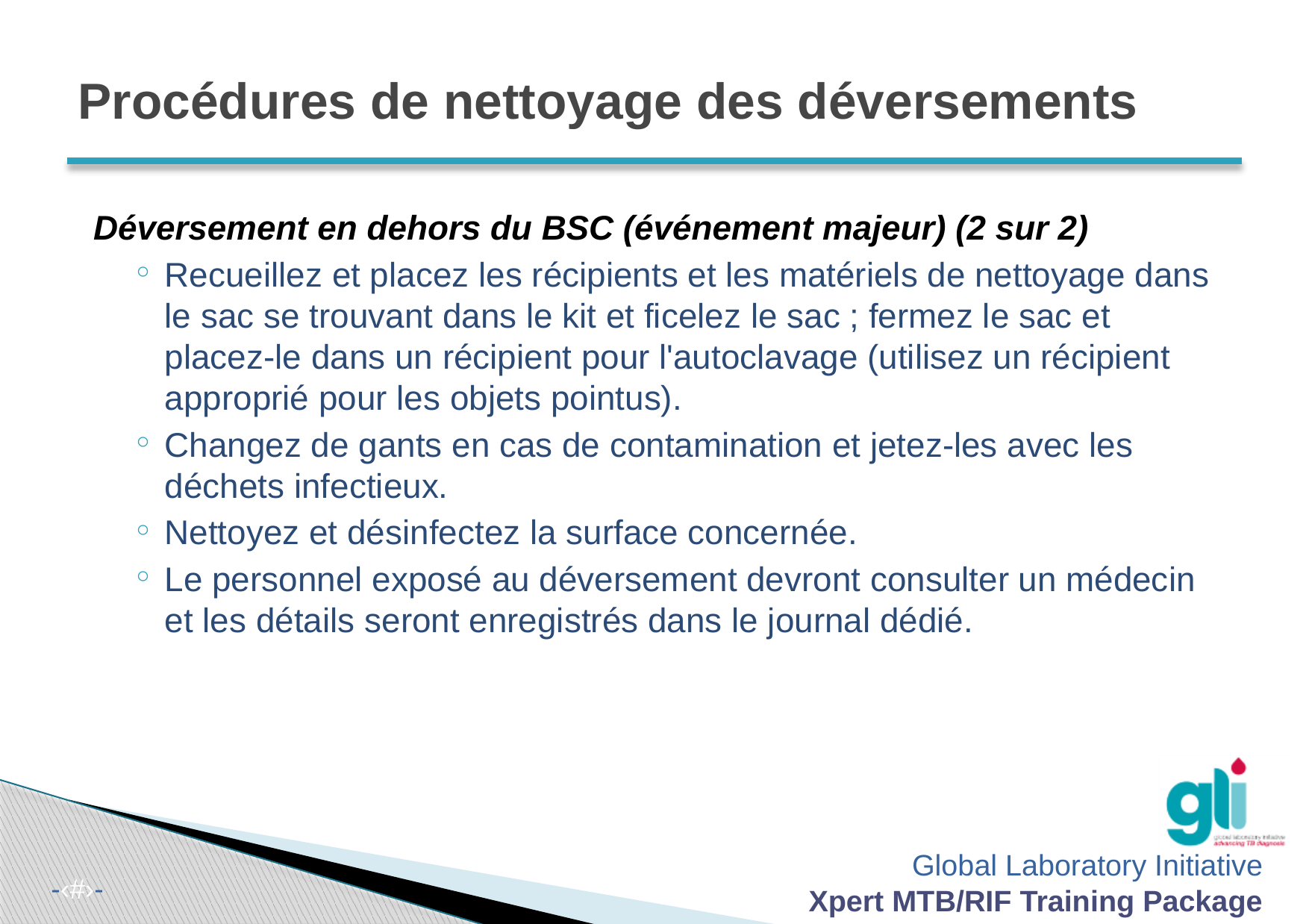

# Procédures de nettoyage des déversements
Déversement en dehors du BSC (événement majeur) (2 sur 2)
Recueillez et placez les récipients et les matériels de nettoyage dans le sac se trouvant dans le kit et ficelez le sac ; fermez le sac et placez-le dans un récipient pour l'autoclavage (utilisez un récipient approprié pour les objets pointus).
Changez de gants en cas de contamination et jetez-les avec les déchets infectieux.
Nettoyez et désinfectez la surface concernée.
Le personnel exposé au déversement devront consulter un médecin et les détails seront enregistrés dans le journal dédié.